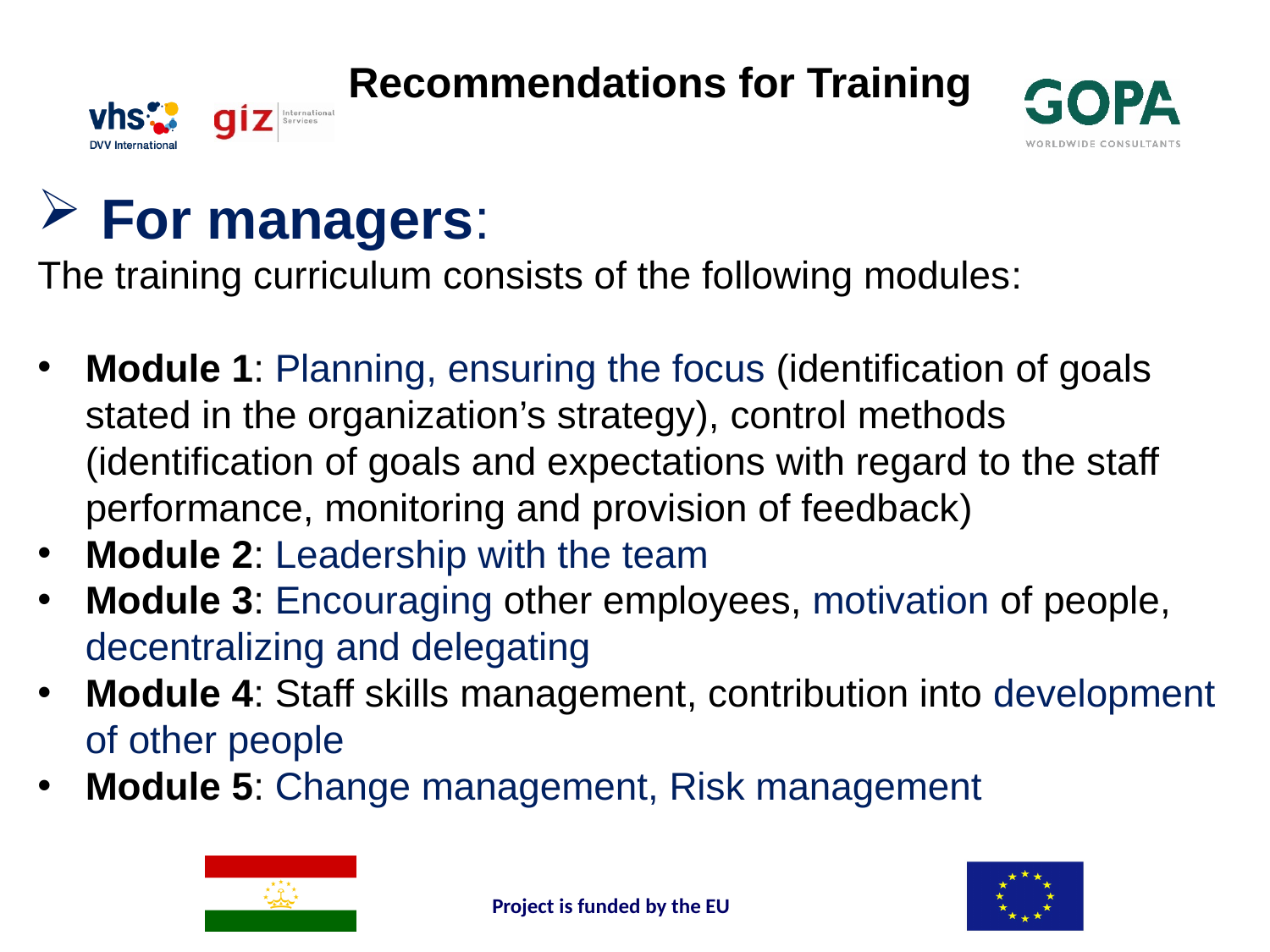

# Recommendations for Training
 For managers:
The training curriculum consists of the following modules:

Module 1: Planning, ensuring the focus (identification of goals stated in the organization’s strategy), control methods (identification of goals and expectations with regard to the staff performance, monitoring and provision of feedback)
Module 2: Leadership with the team
Module 3: Encouraging other employees, motivation of people, decentralizing and delegating
Module 4: Staff skills management, contribution into development of other people
Module 5: Change management, Risk management

Project is funded by the EU